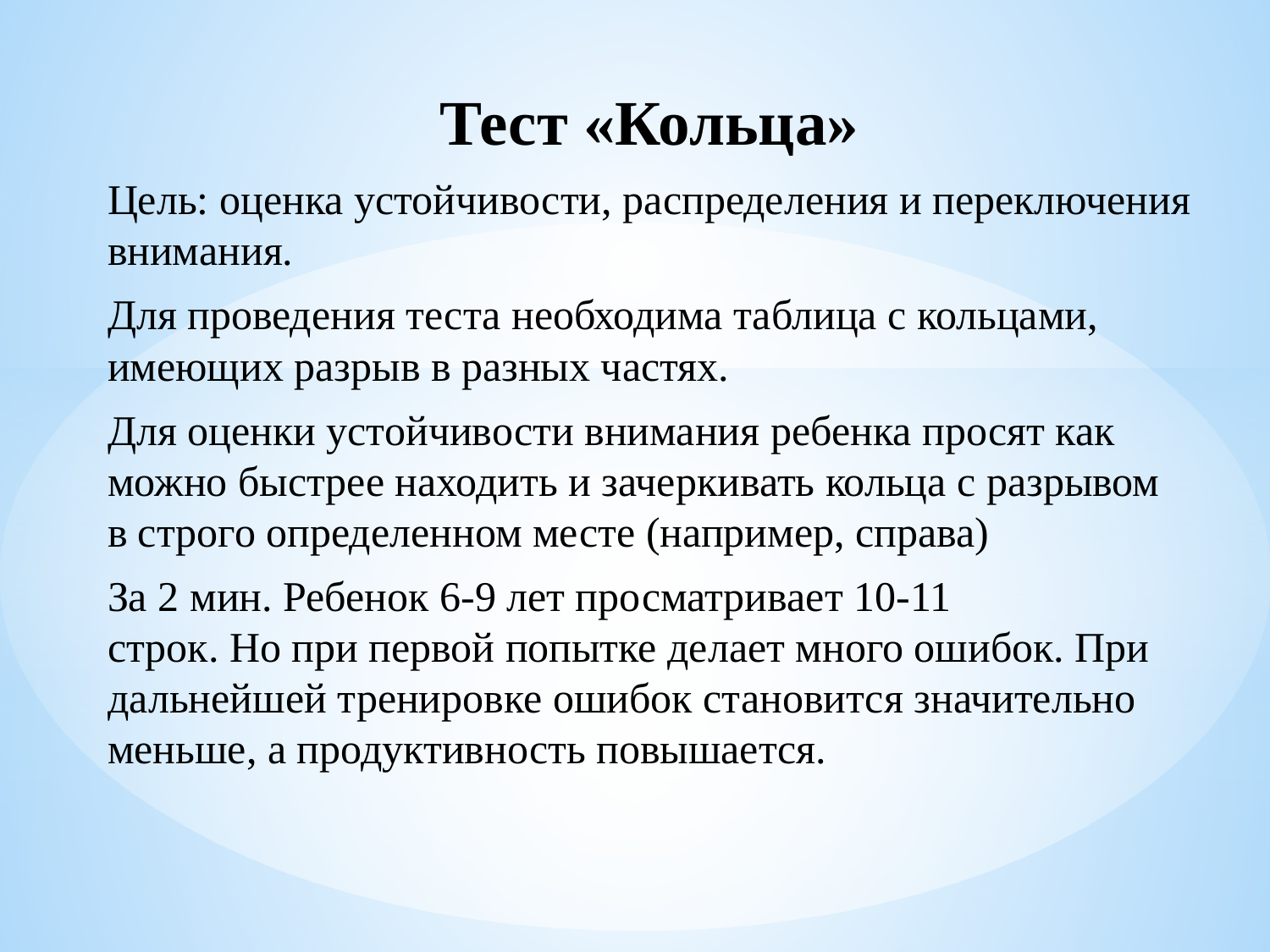

# Тест «Кольца»
Цель: оценка устойчивости, распределения и переключения внимания.
Для проведения теста необходима таблица с кольцами, имеющих разрыв в разных частях.
Для оценки устойчивости внимания ребенка просят как можно быстрее находить и зачеркивать кольца с разрывом в строго определенном месте (например, справа)
За 2 мин. Ребенок 6-9 лет просматривает 10-11 строк. Но при первой попытке делает много ошибок. При дальнейшей тренировке ошибок становится значительно меньше, а продуктивность повышается.